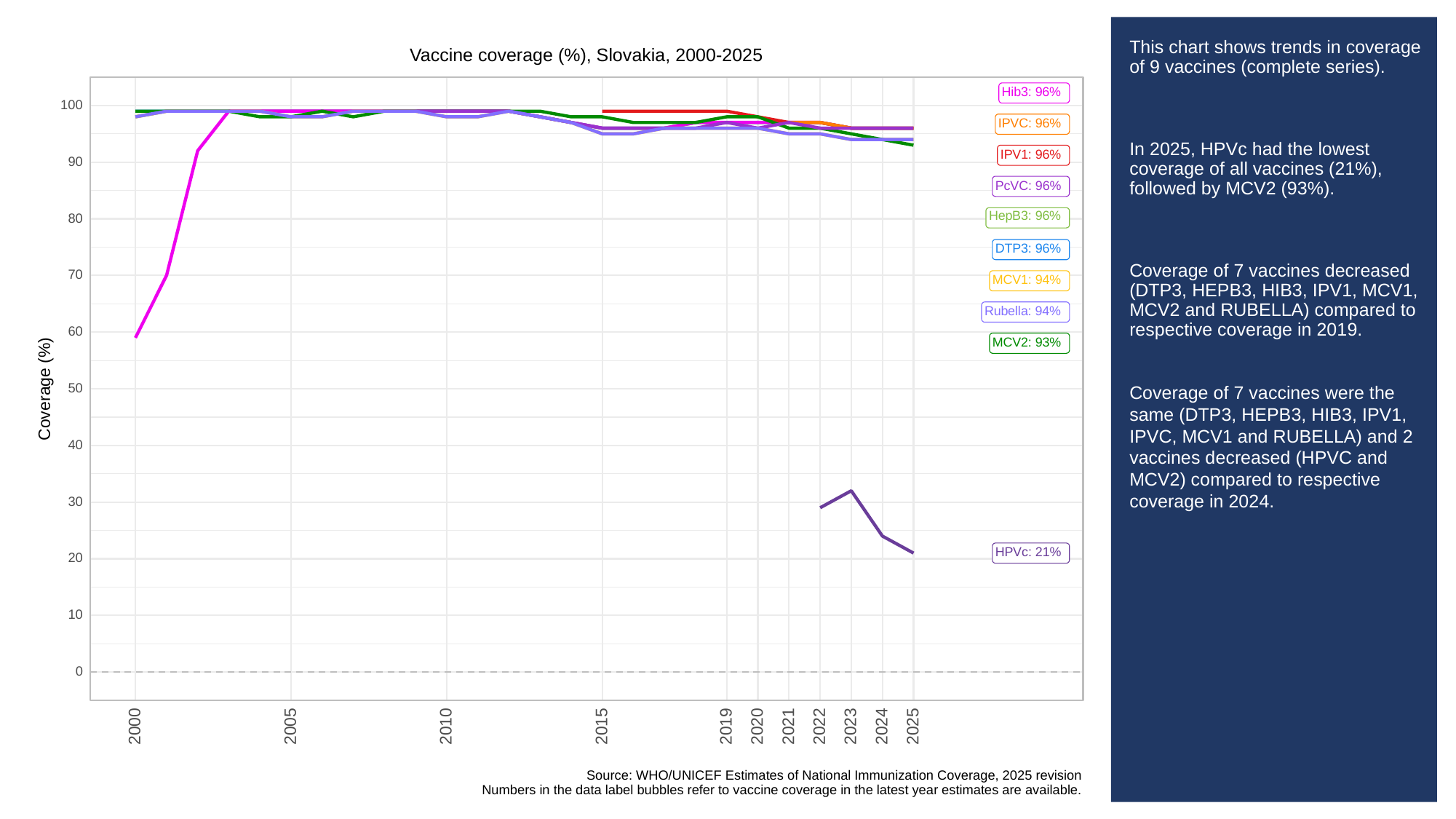

# This chart shows trends in coverage of 9 vaccines (complete series).

In 2025, HPVc had the lowest coverage of all vaccines (21%), followed by MCV2 (93%).

Coverage of 7 vaccines decreased (DTP3, HEPB3, HIB3, IPV1, MCV1, MCV2 and RUBELLA) compared to respective coverage in 2019.

Coverage of 7 vaccines were the same (DTP3, HEPB3, HIB3, IPV1, IPVC, MCV1 and RUBELLA) and 2 vaccines decreased (HPVC and MCV2) compared to respective coverage in 2024.

Vaccine coverage (%), Slovakia, 2000-2025

Hib3: 96%

100

IPVC: 96%

IPV1: 96%
90

PcVC: 96%

HepB3: 96%
80

DTP3: 96%

70

MCV1: 94%

Rubella: 94%
60

MCV2: 93%

Coverage (%)
50

40

30

HPVc: 21%

20

10

0

2023
2000
2005
2010
2015
2019
2020
2021
2022
2024
2025
Source: WHO/UNICEF Estimates of National Immunization Coverage, 2025 revision
Numbers in the data label bubbles refer to vaccine coverage in the latest year estimates are available.